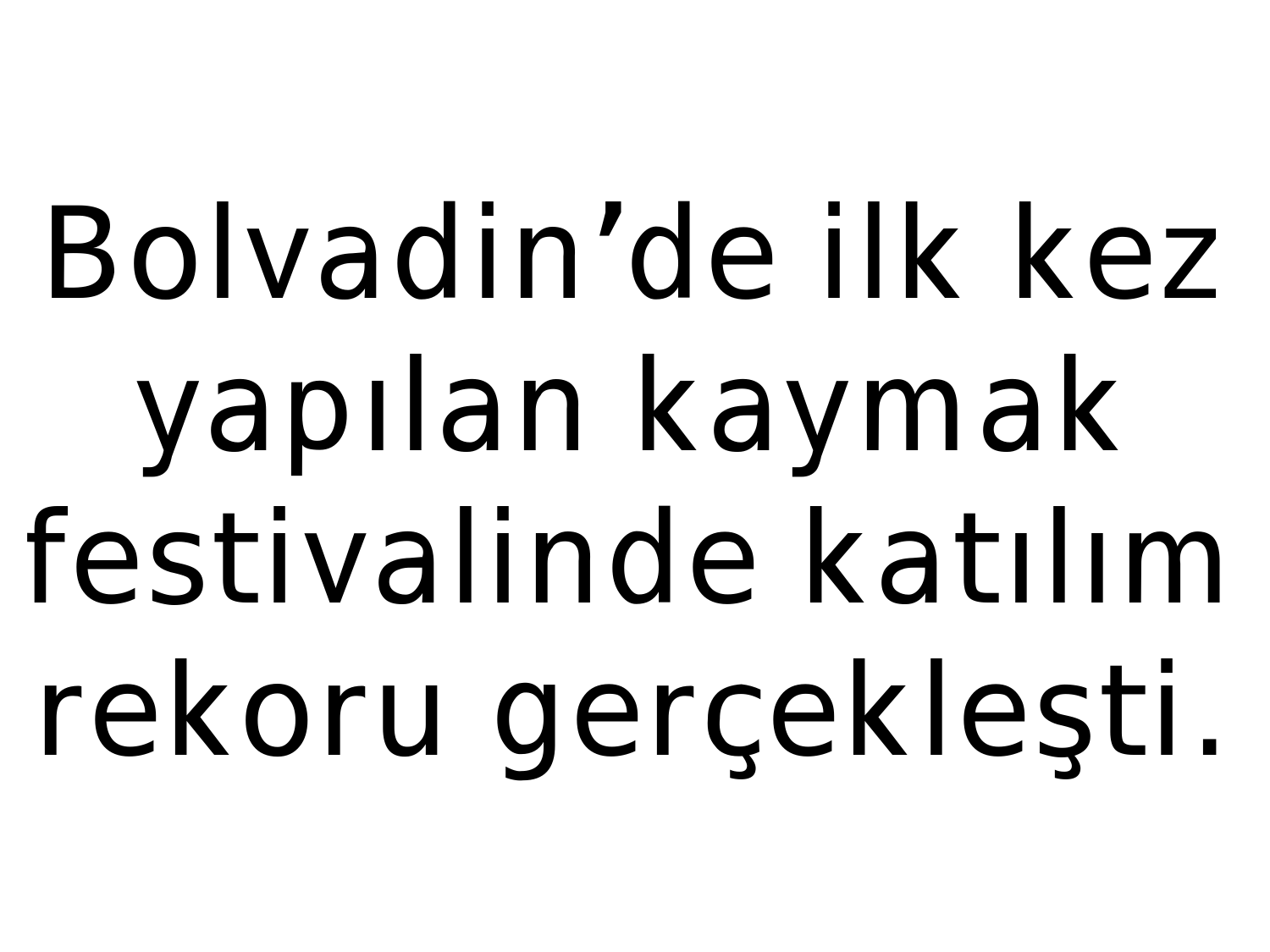

# Bolvadin’de ilk kez yapılan kaymak festivalinde katılım rekoru gerçekleşti.